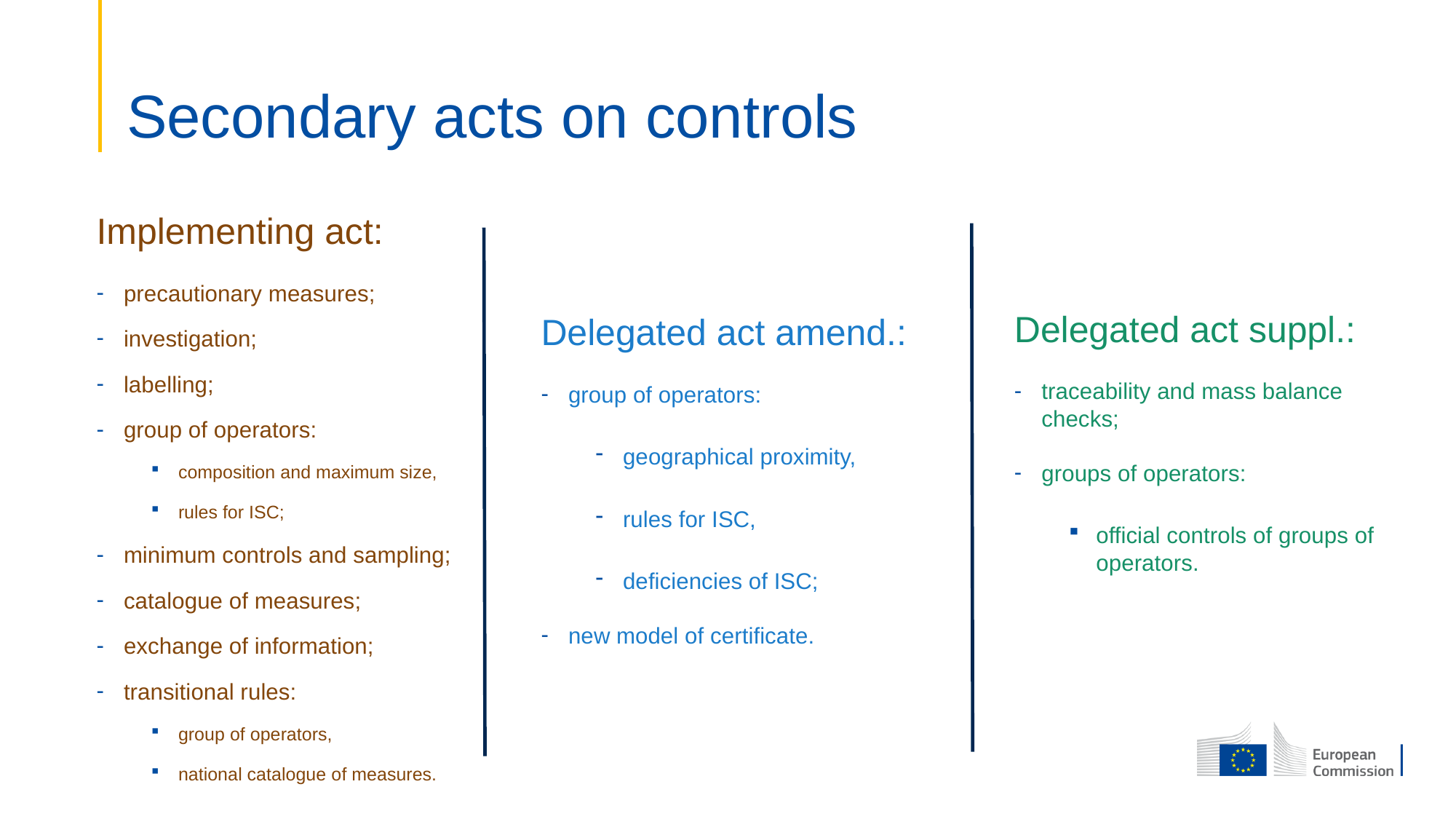

# Secondary acts on controls
Implementing act:
precautionary measures;
investigation;
labelling;
group of operators:
composition and maximum size,
rules for ISC;
minimum controls and sampling;
catalogue of measures;
exchange of information;
transitional rules:
group of operators,
national catalogue of measures.
Delegated act suppl.:
traceability and mass balance checks;
groups of operators:
official controls of groups of operators.
Delegated act amend.:
group of operators:
geographical proximity,
rules for ISC,
deficiencies of ISC;
new model of certificate.